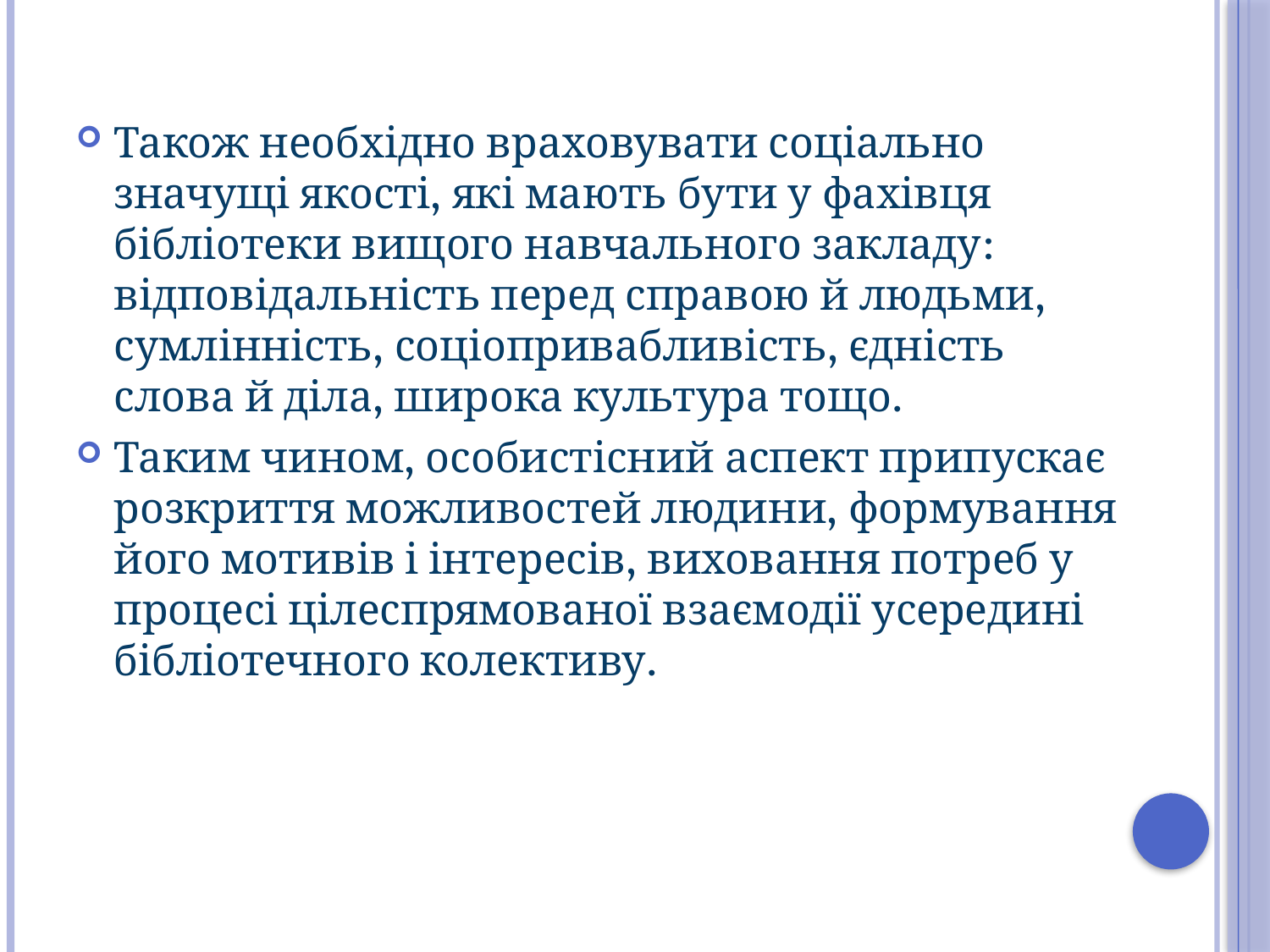

Також необхідно враховувати соціально значущі якості, які мають бути у фахівця бібліотеки вищого навчального закладу: відповідальність перед справою й людьми, сумлінність, соціопривабливість, єдність слова й діла, широка культура тощо.
Таким чином, особистісний аспект припускає розкриття можливостей людини, формування його мотивів і інтересів, виховання потреб у процесі цілеспрямованої взаємодії усередині бібліотечного колективу.